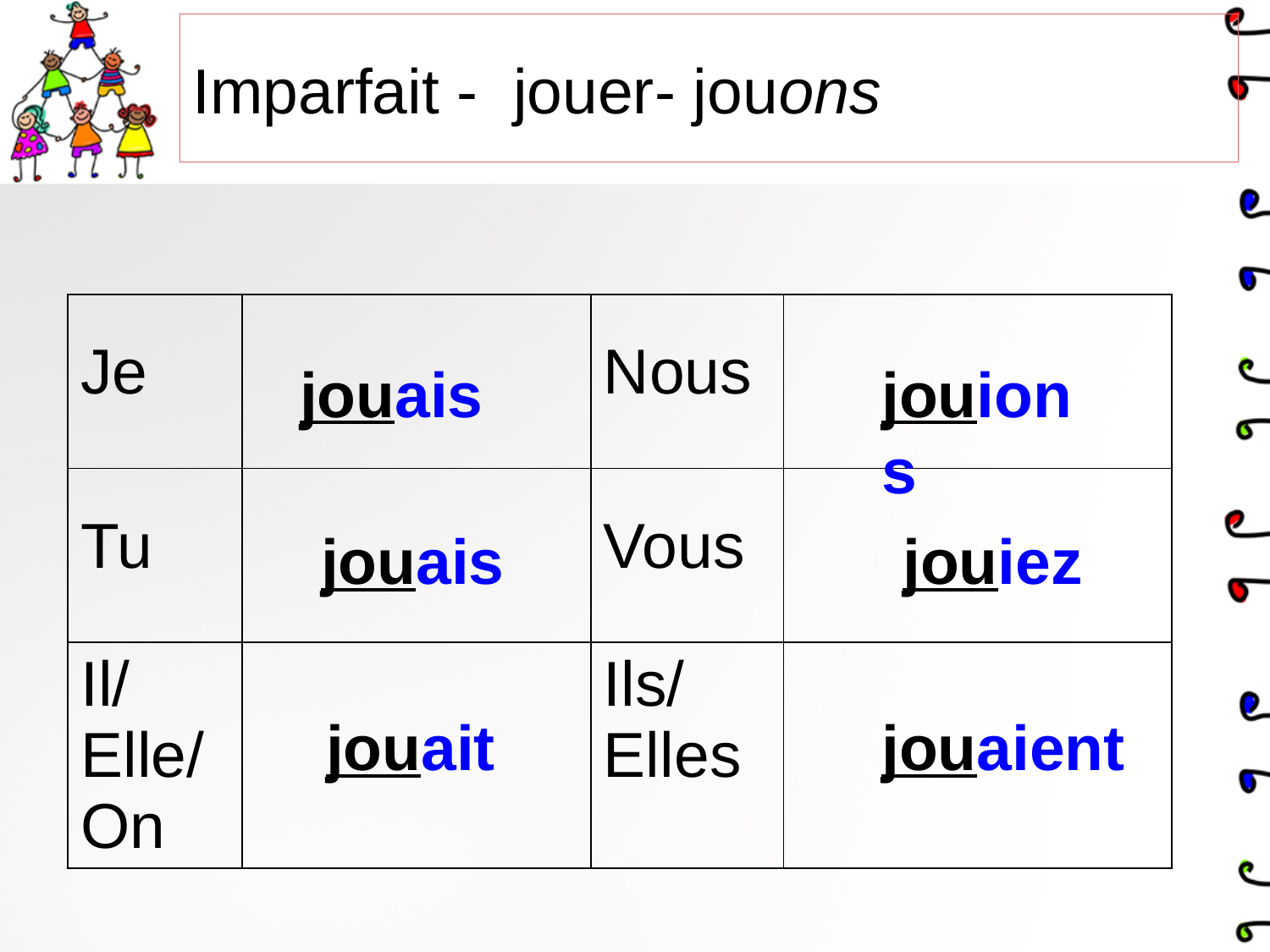

# Imparfait -  jouer- jouons

| Je |  | Nous |  |
| --- | --- | --- | --- |
| Tu |  | Vous |  |
| Il/ Elle/ On |  | Ils/ Elles |  |
jouais
jouions
jouais
jouiez
jouait
jouaient